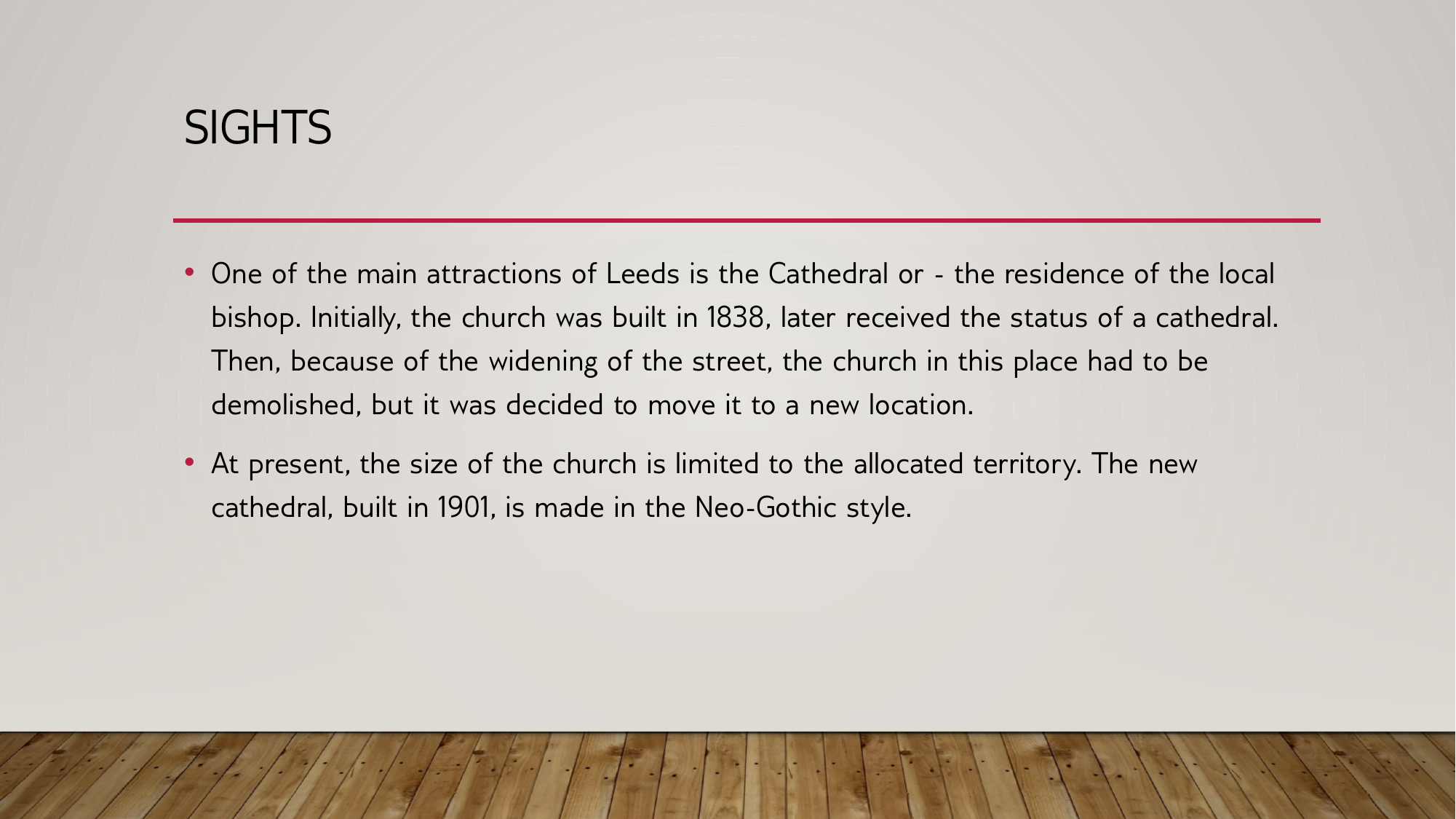

# Sights
One of the main attractions of Leeds is the Cathedral or - the residence of the local bishop. Initially, the church was built in 1838, later received the status of a cathedral. Then, because of the widening of the street, the church in this place had to be demolished, but it was decided to move it to a new location.
At present, the size of the church is limited to the allocated territory. The new cathedral, built in 1901, is made in the Neo-Gothic style.